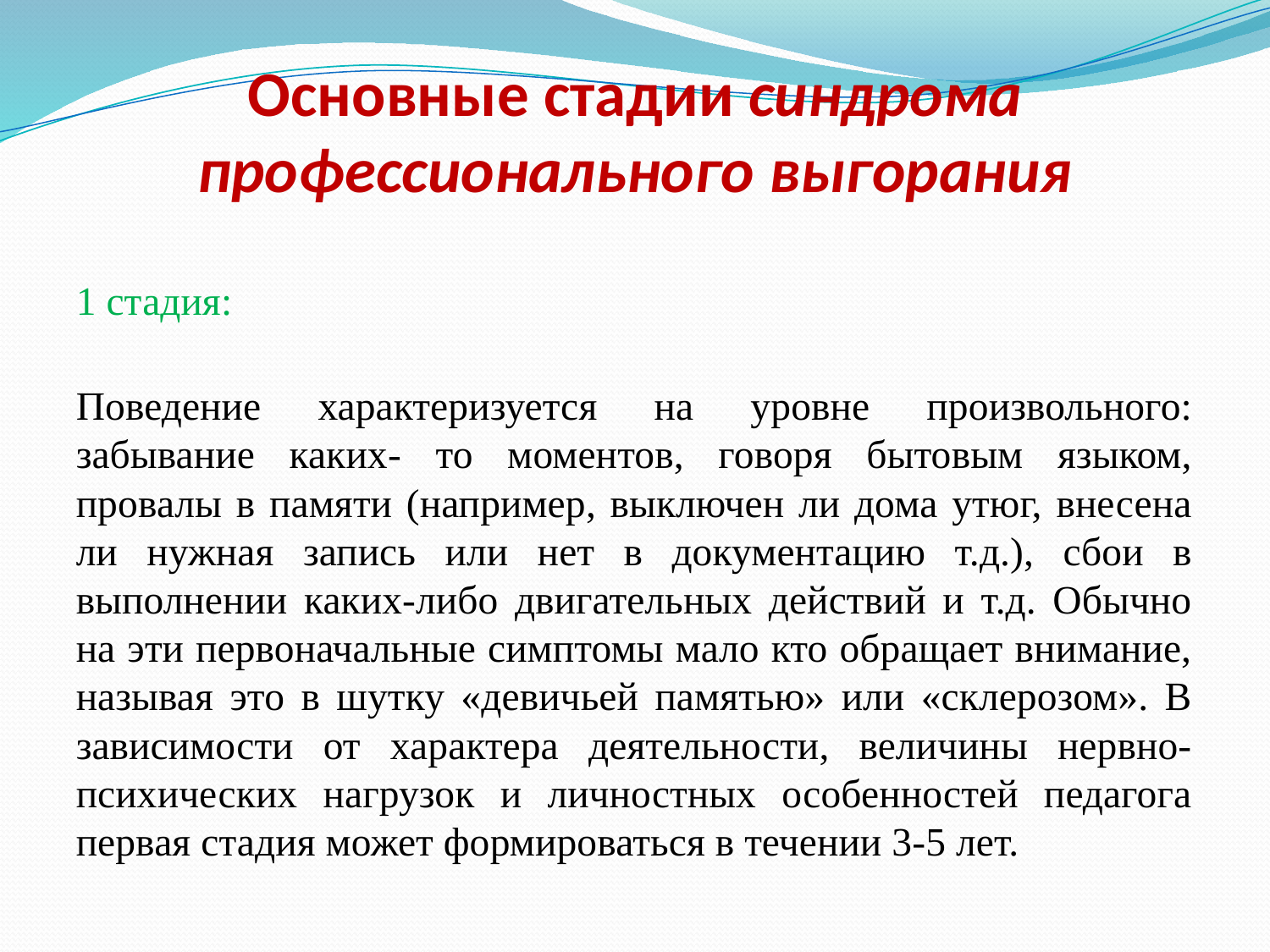

# Основные стадии синдрома профессионального выгорания
1 стадия:
Поведение характеризуется на уровне произвольного: забывание каких- то моментов, говоря бытовым языком, провалы в памяти (например, выключен ли дома утюг, внесена ли нужная запись или нет в документацию т.д.), сбои в выполнении каких-либо двигательных действий и т.д. Обычно на эти первоначальные симптомы мало кто обращает внимание, называя это в шутку «девичьей памятью» или «склерозом». В зависимости от характера деятельности, величины нервно-психических нагрузок и личностных особенностей педагога первая стадия может формироваться в течении 3-5 лет.